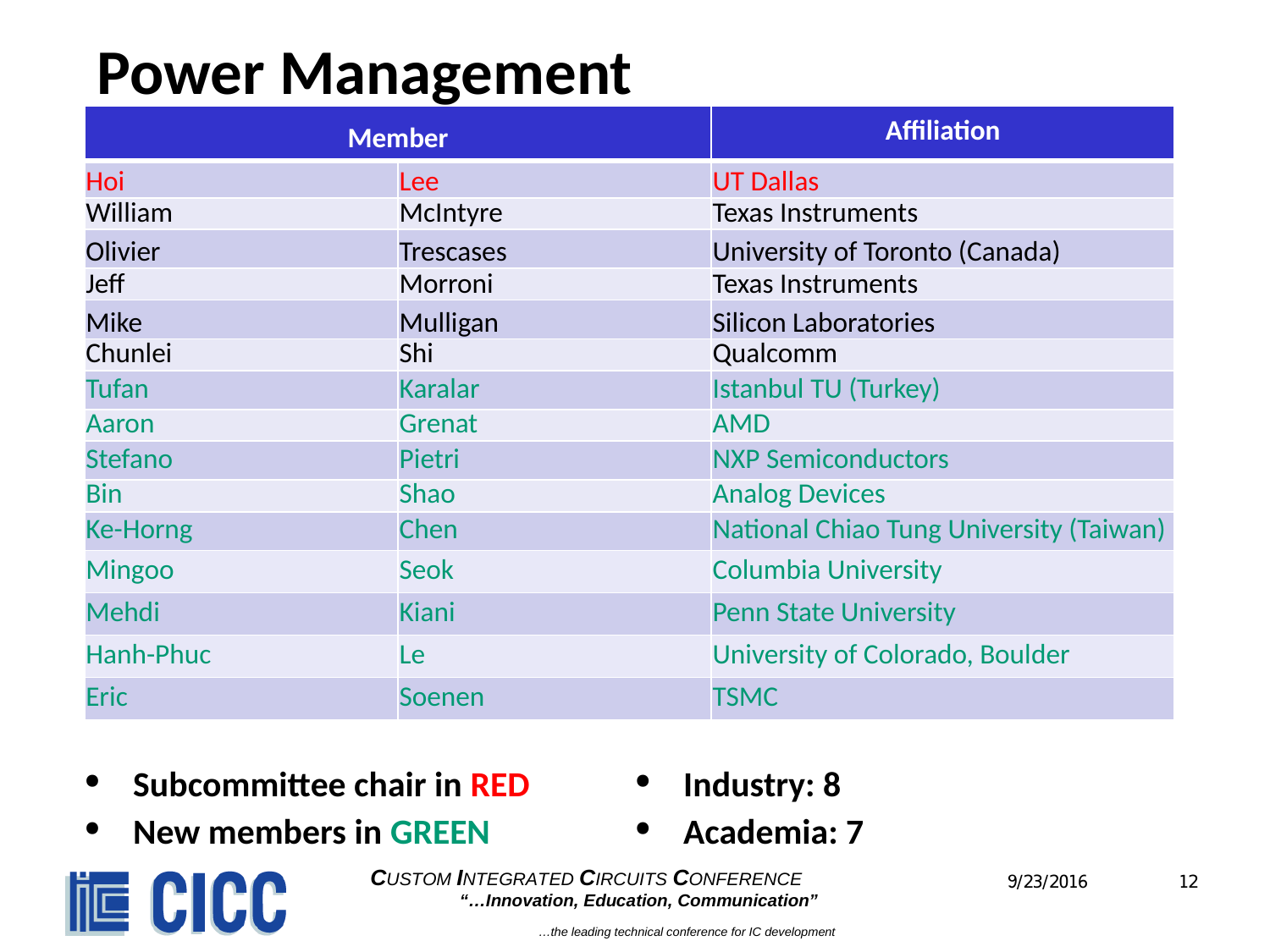

# Power Management
| Member |  | Affiliation |
| --- | --- | --- |
| Hoi | Lee | UT Dallas |
| William | McIntyre | Texas Instruments |
| Olivier | Trescases | University of Toronto (Canada) |
| Jeff | Morroni | Texas Instruments |
| Mike | Mulligan | Silicon Laboratories |
| Chunlei | Shi | Qualcomm |
| Tufan | Karalar | Istanbul TU (Turkey) |
| Aaron | Grenat | AMD |
| Stefano | Pietri | NXP Semiconductors |
| Bin | Shao | Analog Devices |
| Ke-Horng | Chen | National Chiao Tung University (Taiwan) |
| Mingoo | Seok | Columbia University |
| Mehdi | Kiani | Penn State University |
| Hanh-Phuc | Le | University of Colorado, Boulder |
| Eric | Soenen | TSMC |
Subcommittee chair in RED
New members in GREEN
Industry: 8
Academia: 7